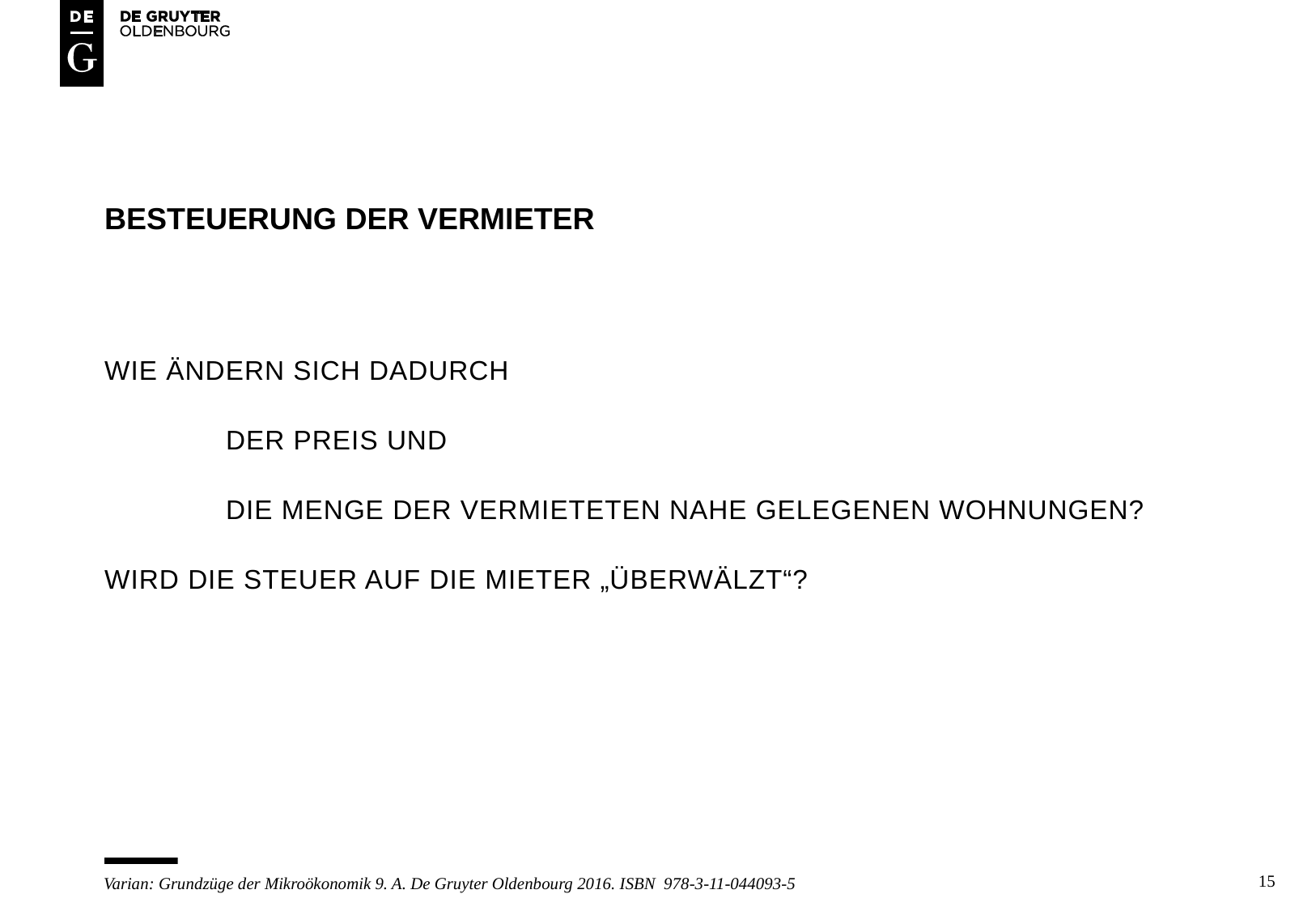

# Besteuerung der Vermieter

Wie ändern sich dadurch
	der Preis und
	die Menge der vermieteten nahe gelegenen Wohnungen?
Wird die Steuer auf die Mieter „überwälzt“?

15
Varian: Grundzüge der Mikroökonomik 9. A. De Gruyter Oldenbourg 2016. ISBN  978-3-11-044093-5